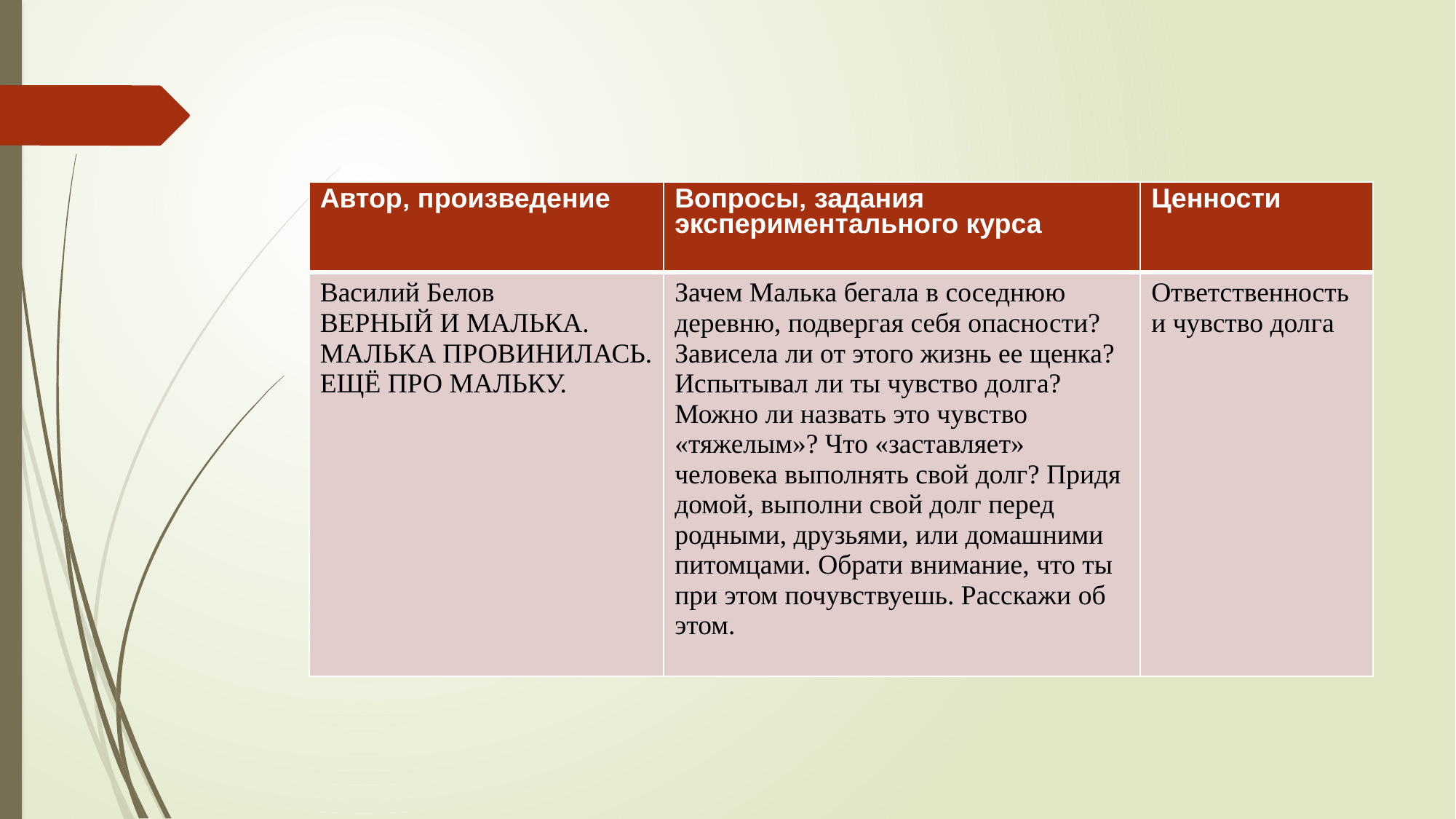

#
| Автор, произведение | Вопросы, задания экспериментального курса | Ценности |
| --- | --- | --- |
| Василий Белов ВЕРНЫЙ И МАЛЬКА. МАЛЬКА ПРОВИНИЛАСЬ. ЕЩЁ ПРО МАЛЬКУ. | Зачем Малька бегала в соседнюю деревню, подвергая себя опасности? Зависела ли от этого жизнь ее щенка? Испытывал ли ты чувство долга? Можно ли назвать это чувство «тяжелым»? Что «заставляет» человека выполнять свой долг? Придя домой, выполни свой долг перед родными, друзьями, или домашними питомцами. Обрати внимание, что ты при этом почувствуешь. Расскажи об этом. | Ответственность и чувство долга |